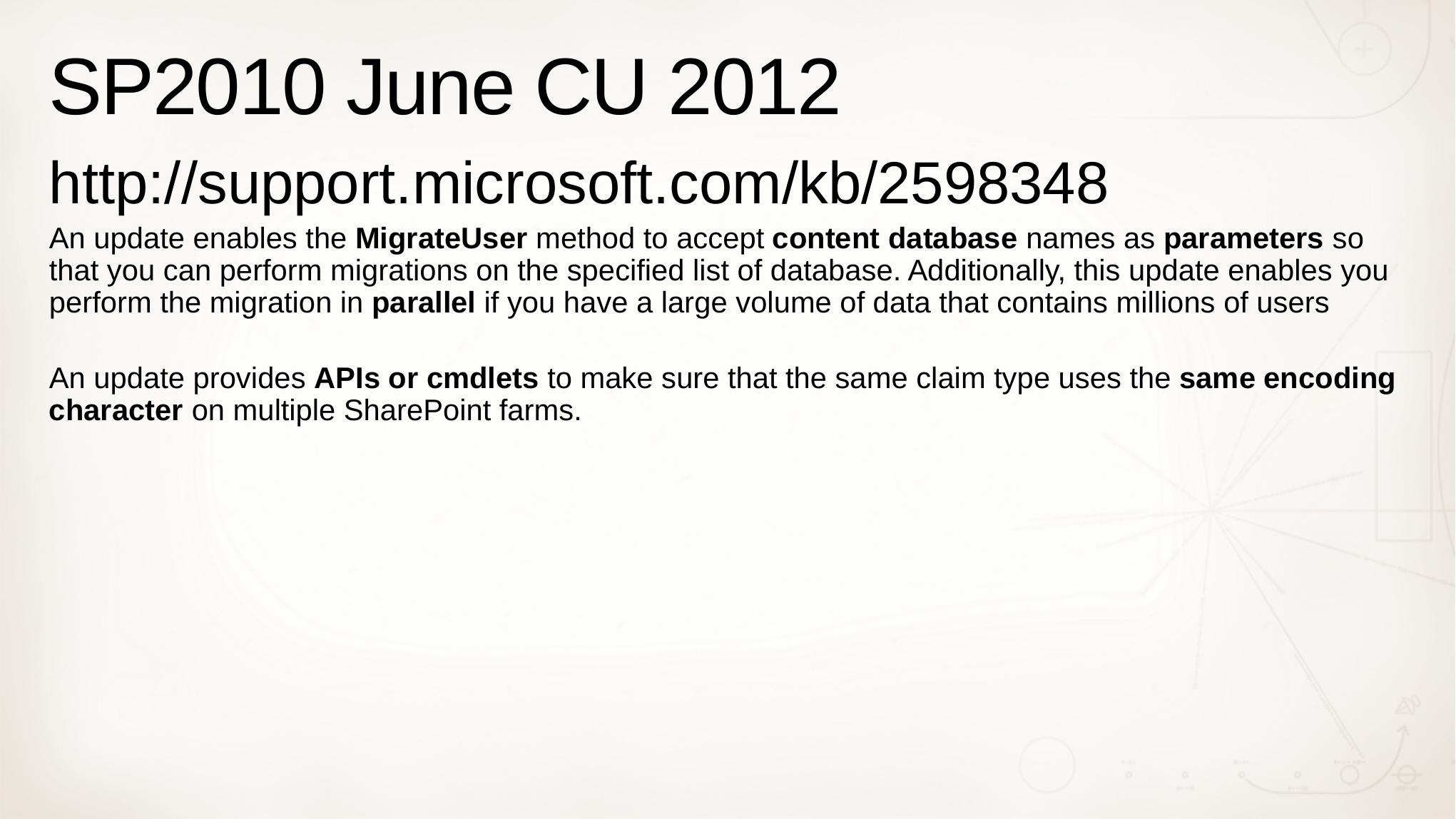

# SP2010 June CU 2012
http://support.microsoft.com/kb/2598348
An update enables the MigrateUser method to accept content database names as parameters so that you can perform migrations on the specified list of database. Additionally, this update enables you perform the migration in parallel if you have a large volume of data that contains millions of users

An update provides APIs or cmdlets to make sure that the same claim type uses the same encoding character on multiple SharePoint farms.